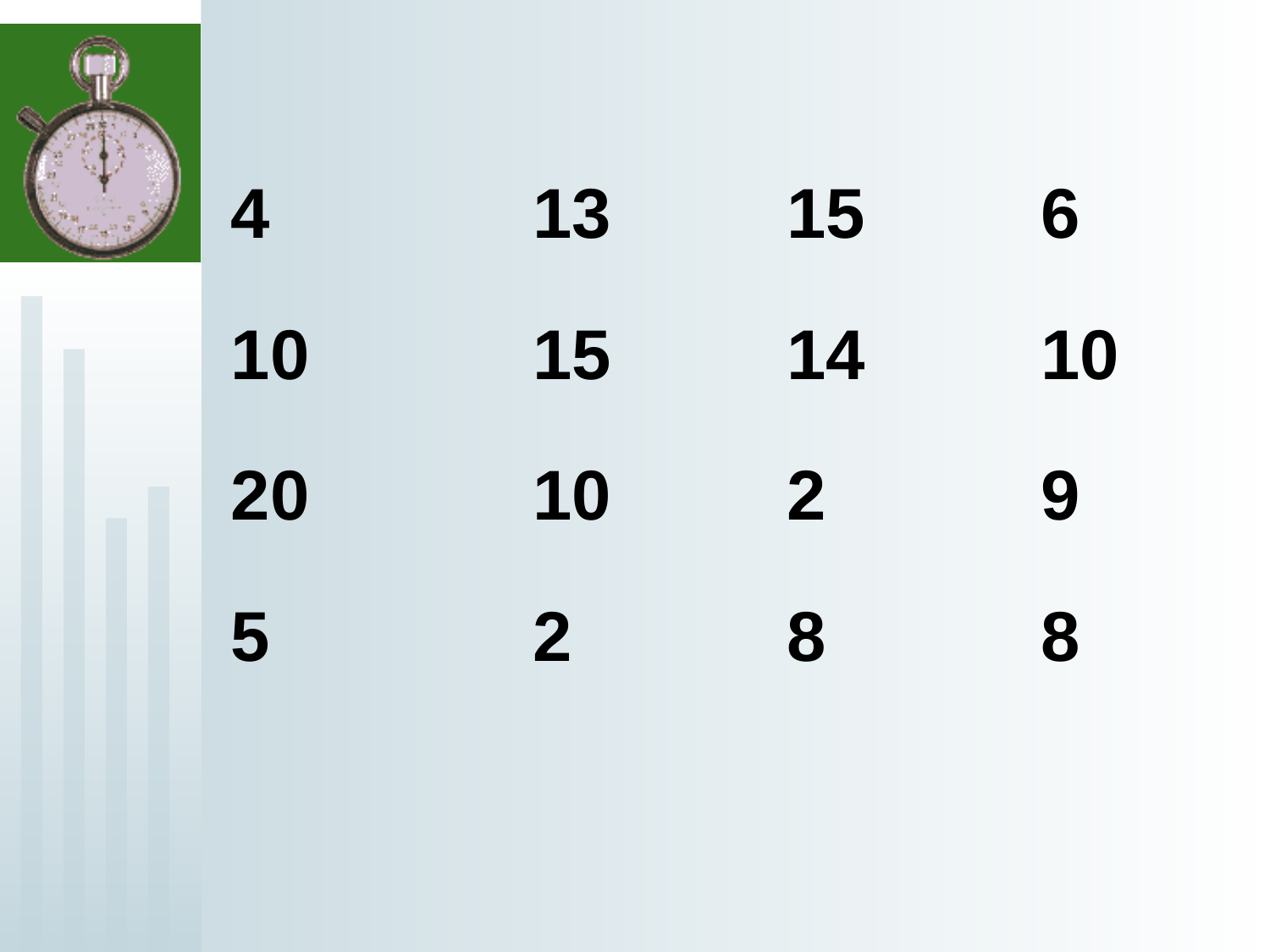

4			13		15		6
10		15		14		10
20		10		2		9
5			2		8		8